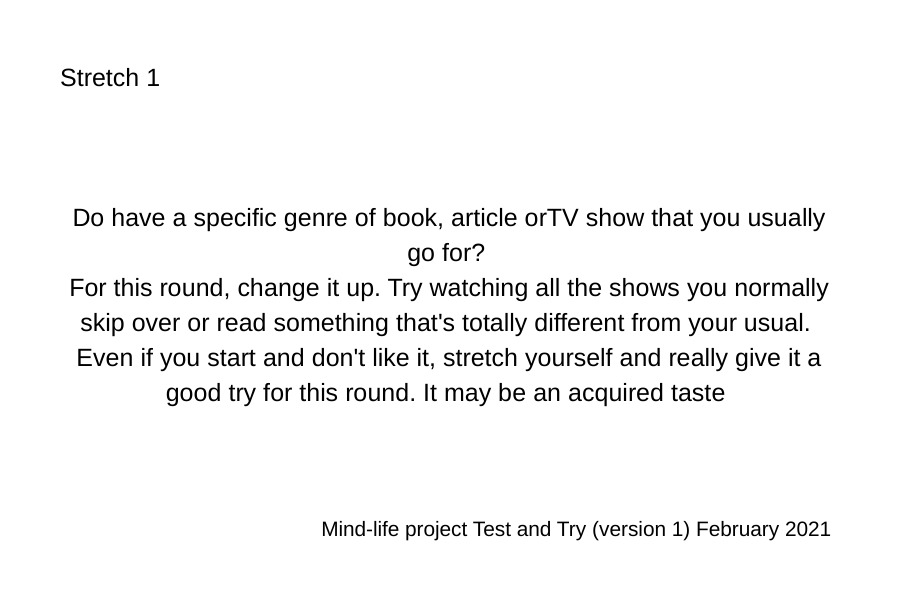

Stretch 1
Do have a specific genre of book, article orTV show that you usually go for?
For this round, change it up. Try watching all the shows you normally skip over or read something that's totally different from your usual.
Even if you start and don't like it, stretch yourself and really give it a good try for this round. It may be an acquired taste
Mind-life project Test and Try (version 1) February 2021